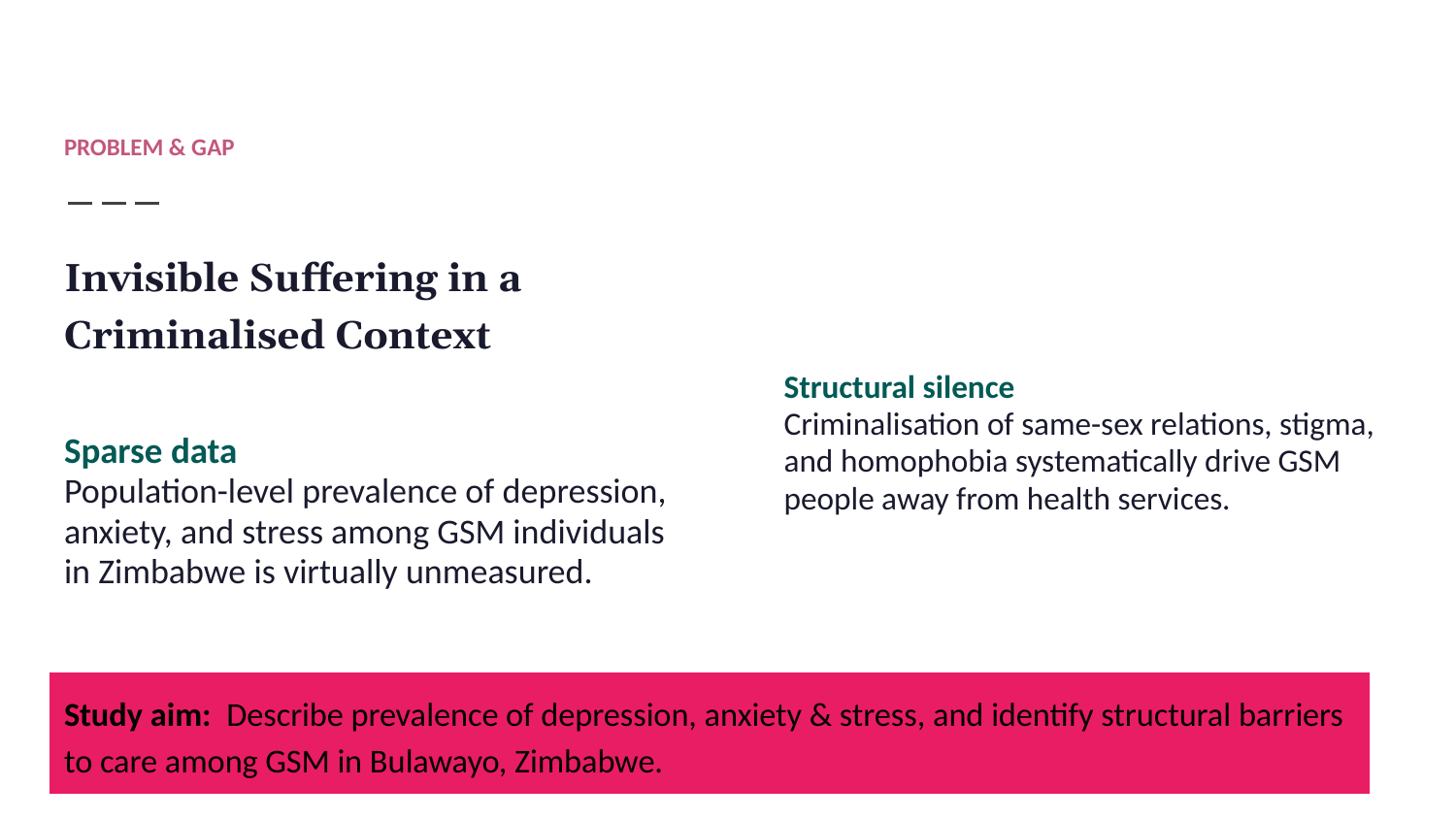

# PROBLEM & GAP
Invisible Suffering in a Criminalised Context

Sparse data
Population-level prevalence of depression, anxiety, and stress among GSM individuals in Zimbabwe is virtually unmeasured.

Structural silence
Criminalisation of same-sex relations, stigma, and homophobia systematically drive GSM people away from health services.

Study aim:  Describe prevalence of depression, anxiety & stress, and identify structural barriers to care among GSM in Bulawayo, Zimbabwe.